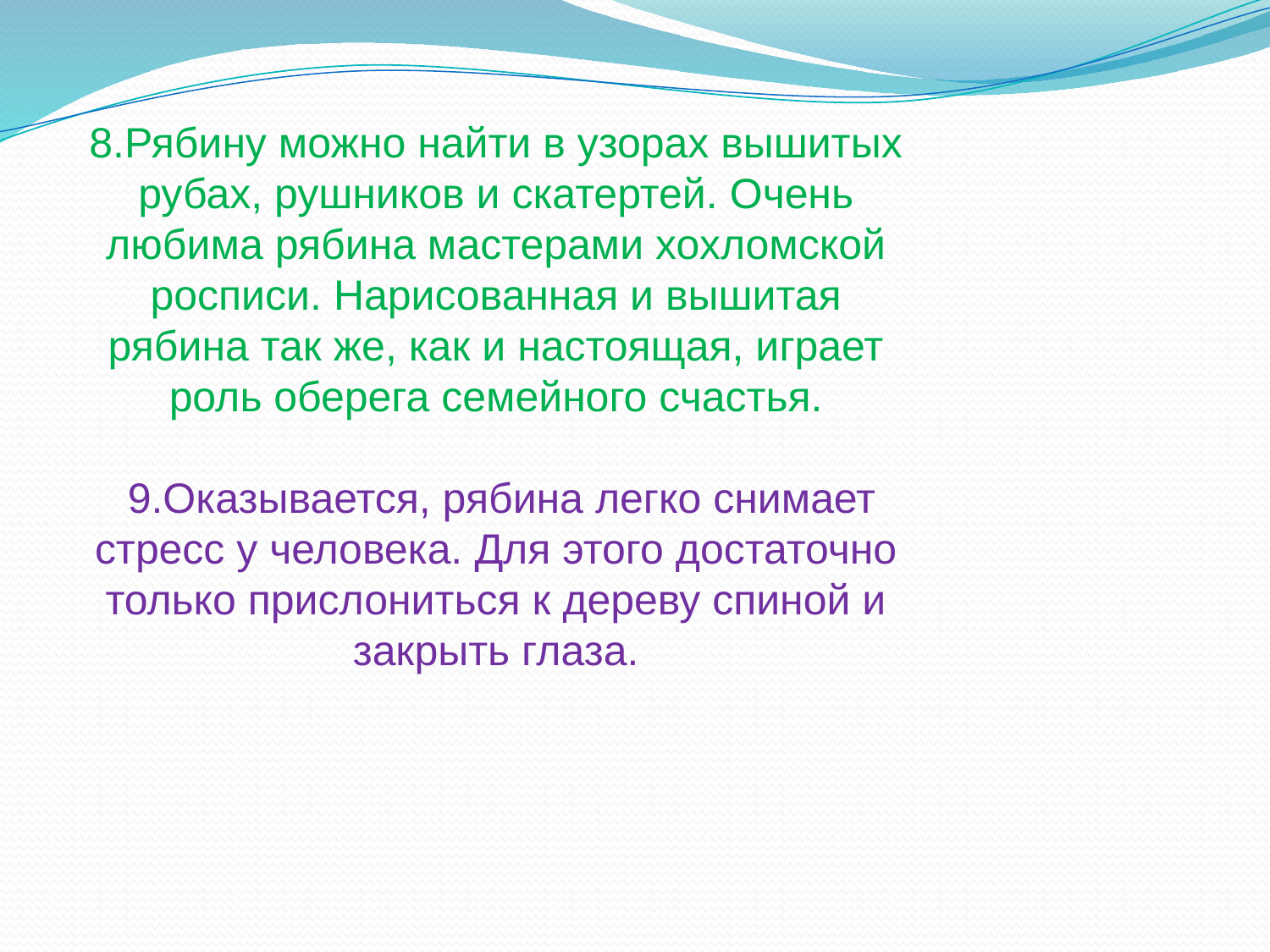

# 8.Рябину можно найти в узорах вышитых рубах, рушников и скатертей. Очень любима рябина мастерами хохломской росписи. Нарисованная и вышитая рябина так же, как и настоящая, играет роль оберега семейного счастья. 9.Оказывается, рябина легко снимает стресс у человека. Для этого достаточно только прислониться к дереву спиной и закрыть глаза.